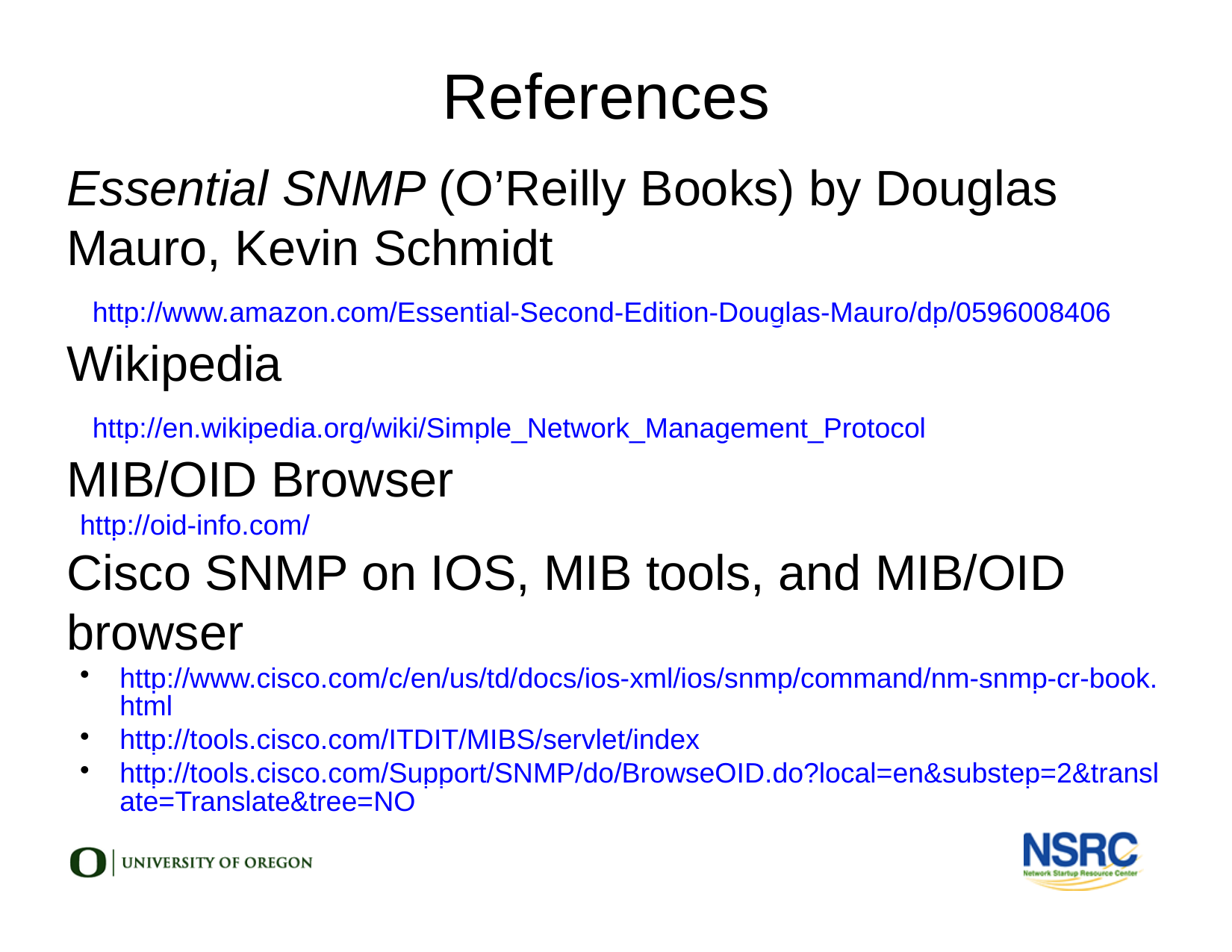

References
Essential SNMP (O’Reilly Books) by Douglas Mauro, Kevin Schmidt
  http://www.amazon.com/Essential-Second-Edition-Douglas-Mauro/dp/0596008406
Wikipedia
  http://en.wikipedia.org/wiki/Simple_Network_Management_Protocol
MIB/OID Browser
http://oid-info.com/
Cisco SNMP on IOS, MIB tools, and MIB/OID browser
http://www.cisco.com/c/en/us/td/docs/ios-xml/ios/snmp/command/nm-snmp-cr-book.html
http://tools.cisco.com/ITDIT/MIBS/servlet/index
http://tools.cisco.com/Support/SNMP/do/BrowseOID.do?local=en&substep=2&translate=Translate&tree=NO